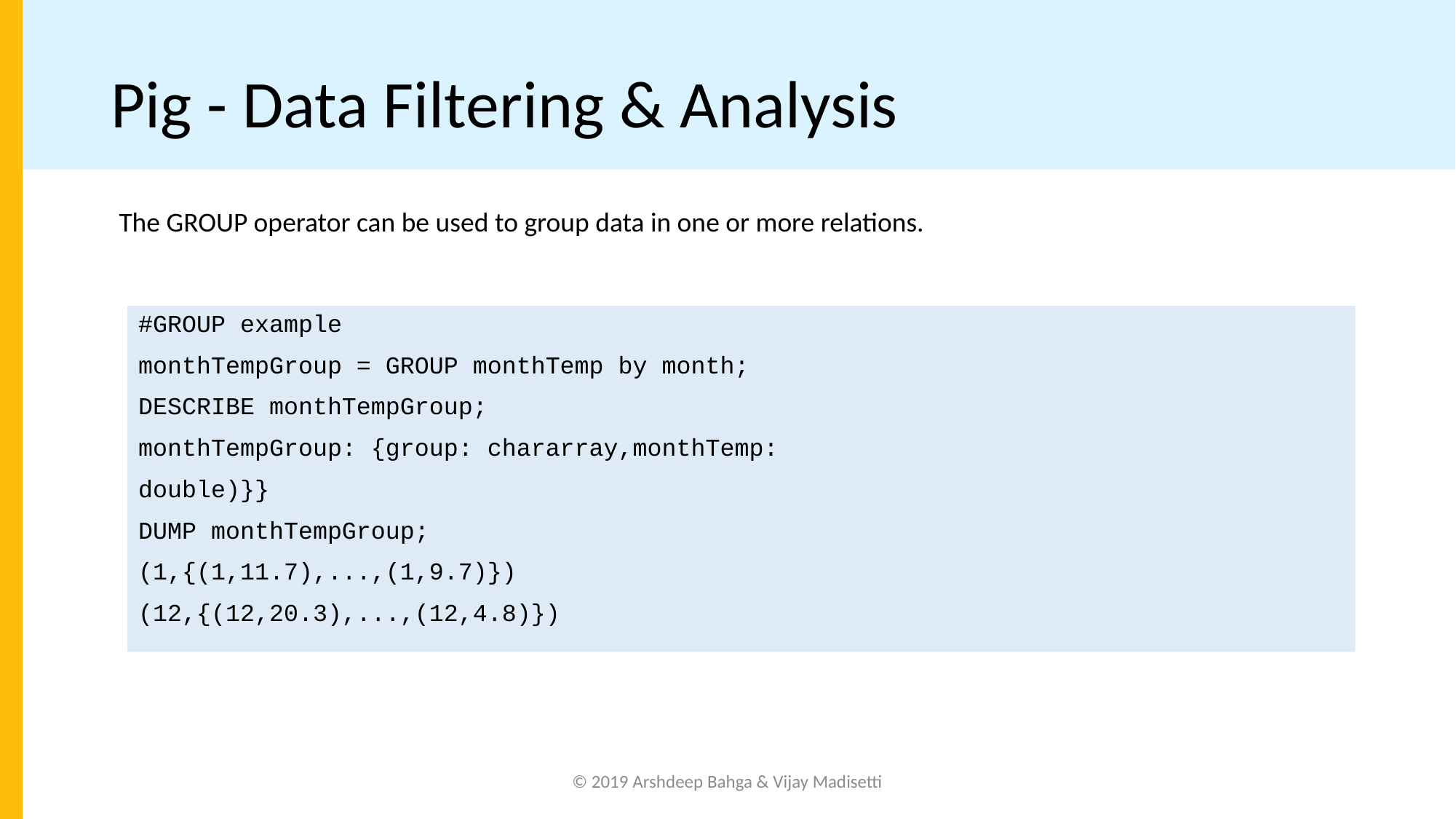

# Pig - Data Filtering & Analysis
The GROUP operator can be used to group data in one or more relations.
#GROUP example
monthTempGroup = GROUP monthTemp by month;
DESCRIBE monthTempGroup;
monthTempGroup: {group: chararray,monthTemp:
double)}}
DUMP monthTempGroup;
(1,{(1,11.7),...,(1,9.7)})
(12,{(12,20.3),...,(12,4.8)})
© 2019 Arshdeep Bahga & Vijay Madisetti